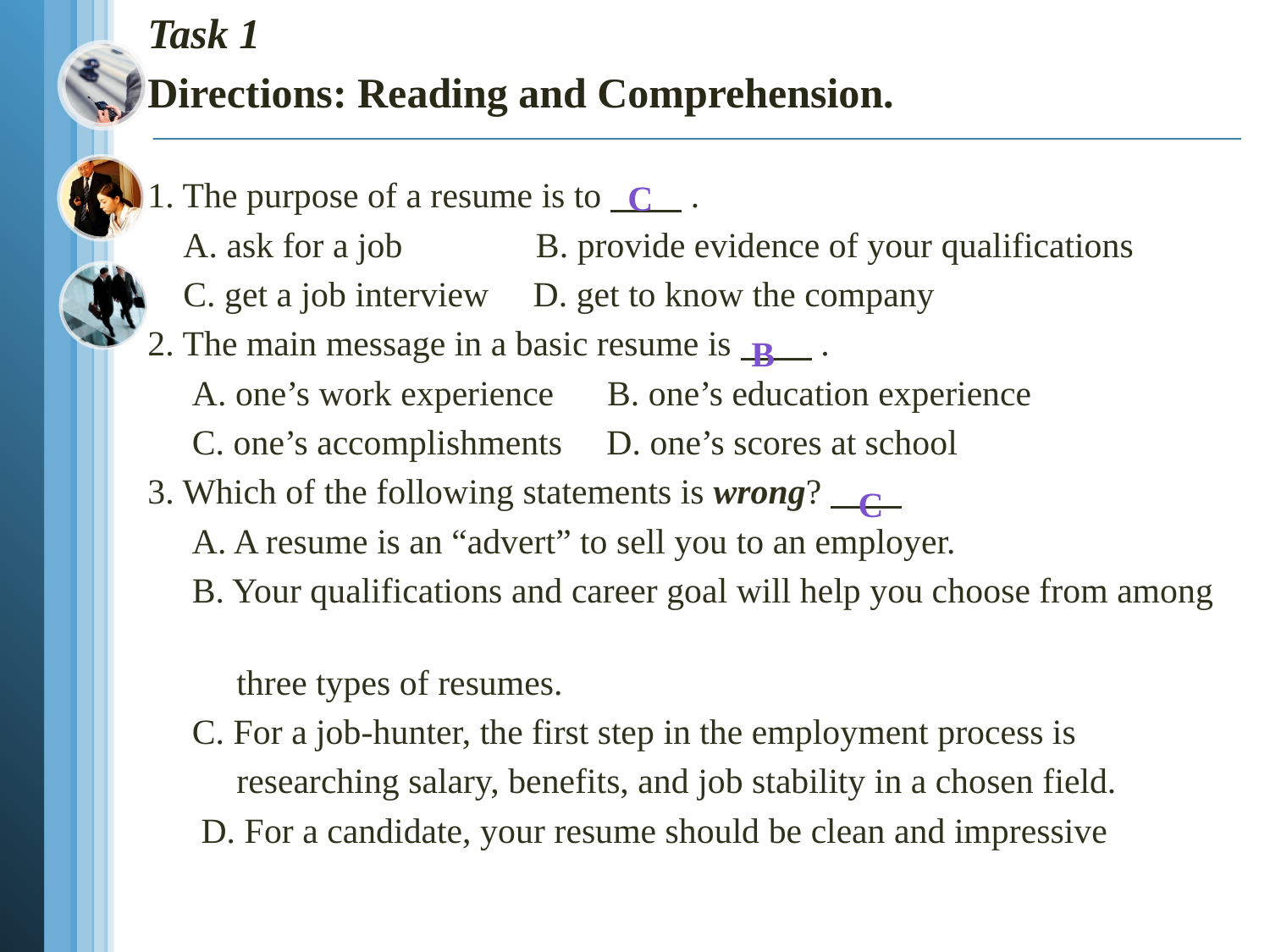

Task 1
Directions: Reading and Comprehension.

1. The purpose of a resume is to          .
    A. ask for a job               B. provide evidence of your qualifications
    C. get a job interview     D. get to know the company
2. The main message in a basic resume is          .
     A. one’s work experience      B. one’s education experience
     C. one’s accomplishments     D. one’s scores at school
3. Which of the following statements is wrong?
     A. A resume is an “advert” to sell you to an employer.
     B. Your qualifications and career goal will help you choose from among
          three types of resumes.
     C. For a job-hunter, the first step in the employment process is
          researching salary, benefits, and job stability in a chosen field.
      D. For a candidate, your resume should be clean and impressive
 C
 B
 C